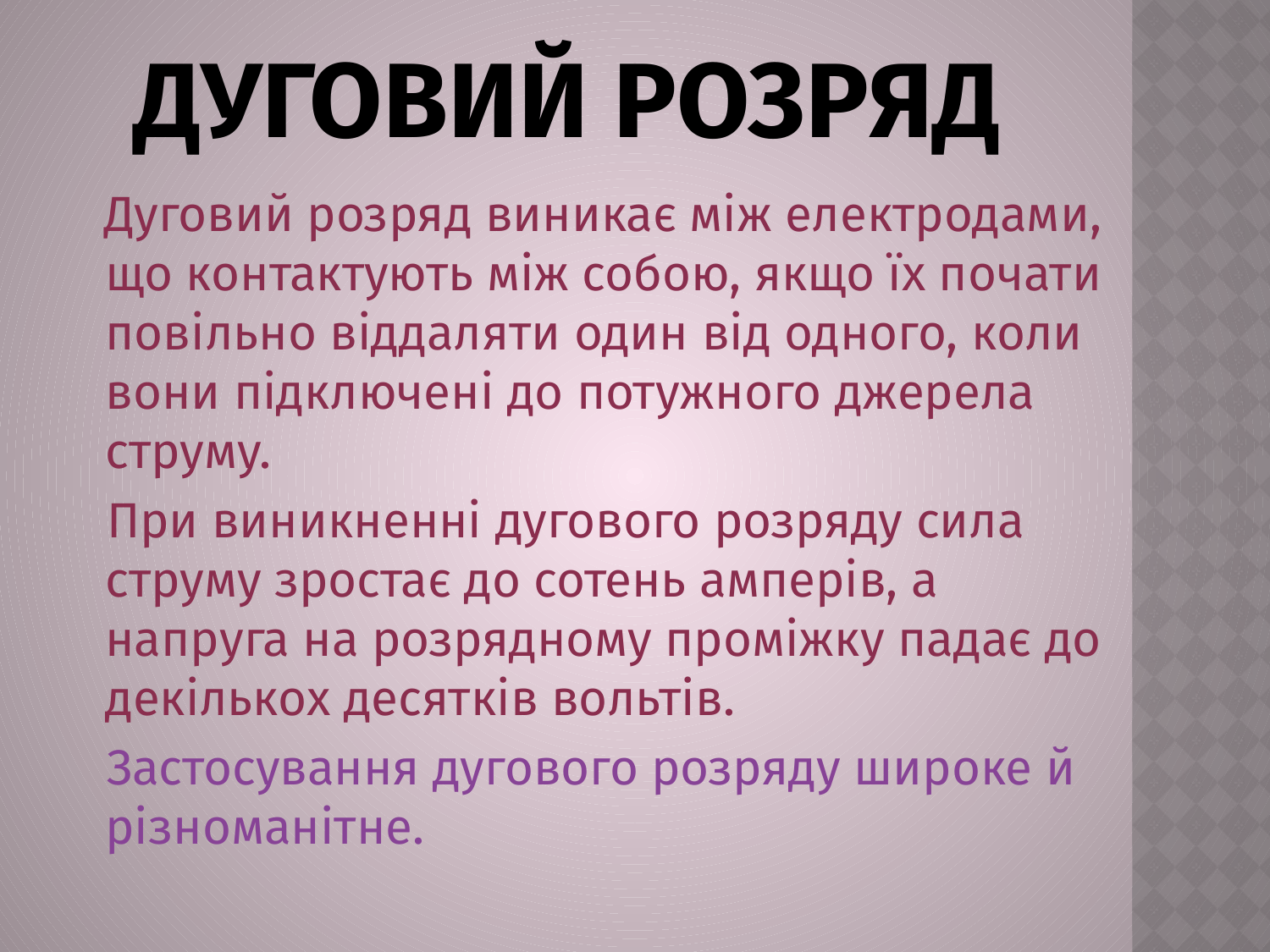

# Дуговий розряд
   Дуговий розряд виникає між електродами, що контактують між собою, якщо їх почати повільно віддаляти один від одного, коли вони підключені до потужного джерела струму.
   При виникненні дугового розряду сила струму зростає до сотень амперів, а напруга на розрядному проміжку падає до декількох десятків вольтів.
   Застосування дугового розряду широке й різноманітне.